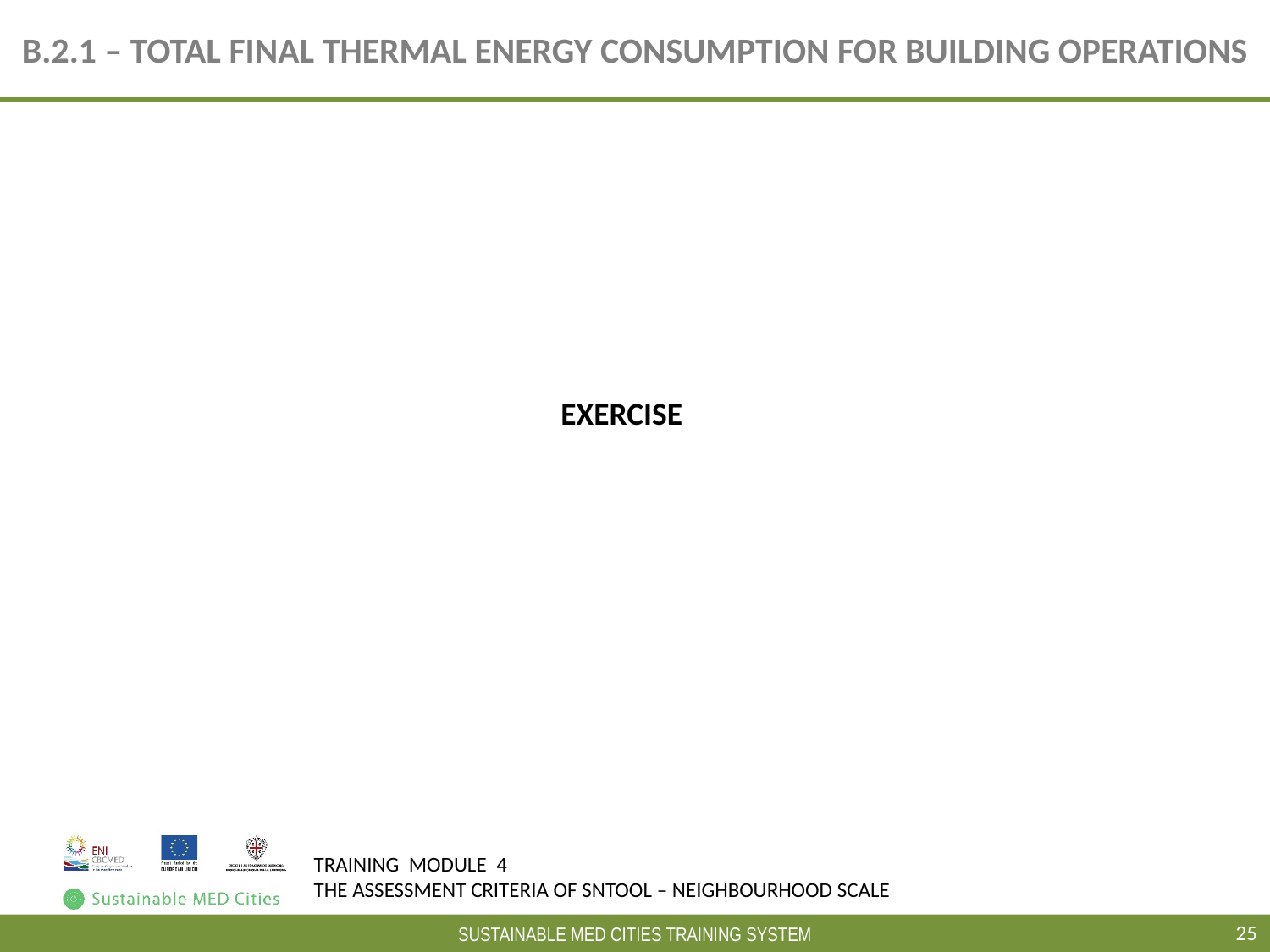

# B.2.1 – TOTAL FINAL THERMAL ENERGY CONSUMPTION FOR BUILDING OPERATIONS

EXERCISE
25